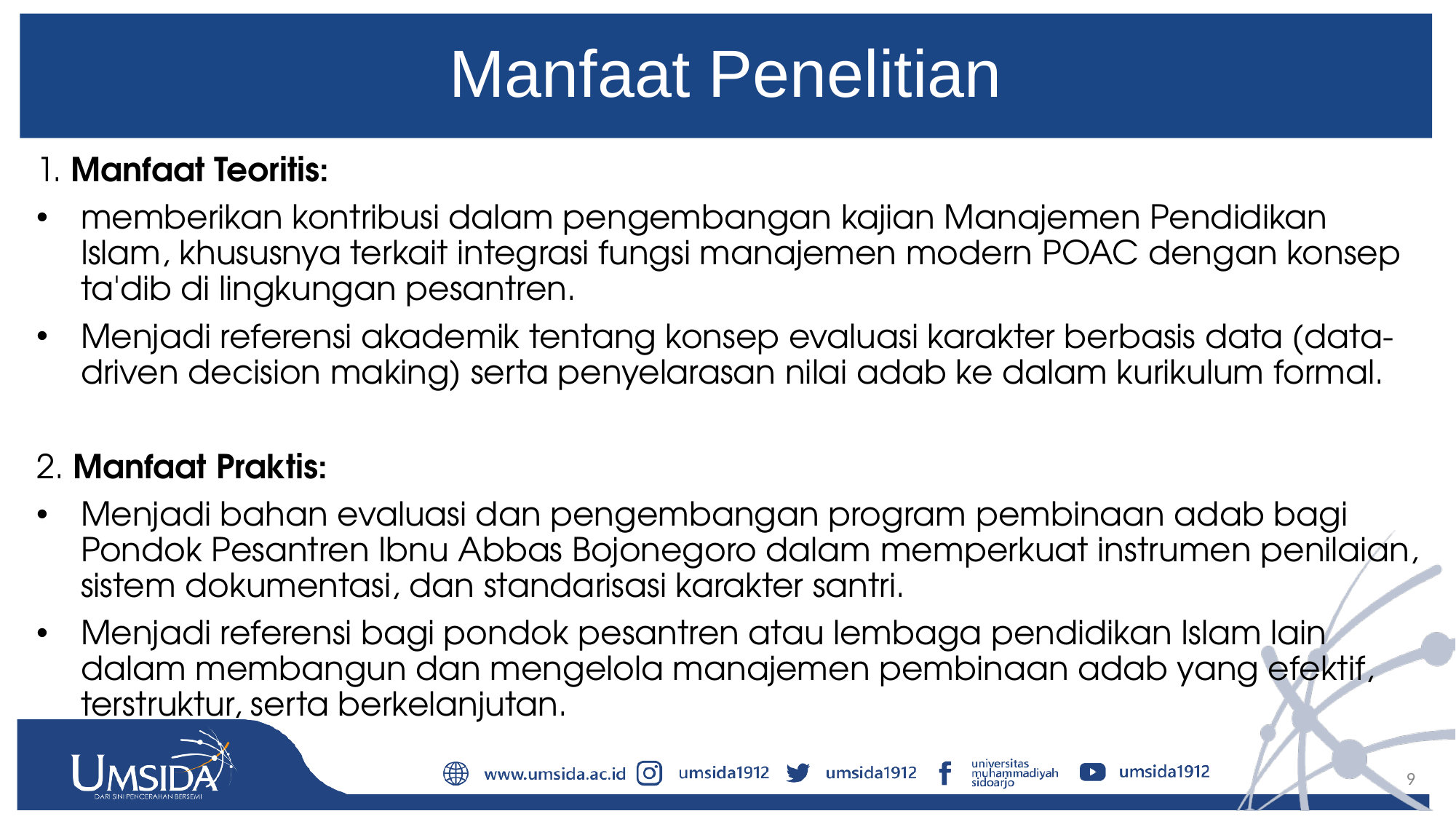

# Manfaat Penelitian
1. Manfaat Teoritis:
memberikan kontribusi dalam pengembangan kajian Manajemen Pendidikan Islam, khususnya terkait integrasi fungsi manajemen modern POAC dengan konsep ta'dib di lingkungan pesantren.
Menjadi referensi akademik tentang konsep evaluasi karakter berbasis data (data-driven decision making) serta penyelarasan nilai adab ke dalam kurikulum formal.

2. Manfaat Praktis:
Menjadi bahan evaluasi dan pengembangan program pembinaan adab bagi Pondok Pesantren Ibnu Abbas Bojonegoro dalam memperkuat instrumen penilaian, sistem dokumentasi, dan standarisasi karakter santri.
Menjadi referensi bagi pondok pesantren atau lembaga pendidikan Islam lain dalam membangun dan mengelola manajemen pembinaan adab yang efektif, terstruktur, serta berkelanjutan.